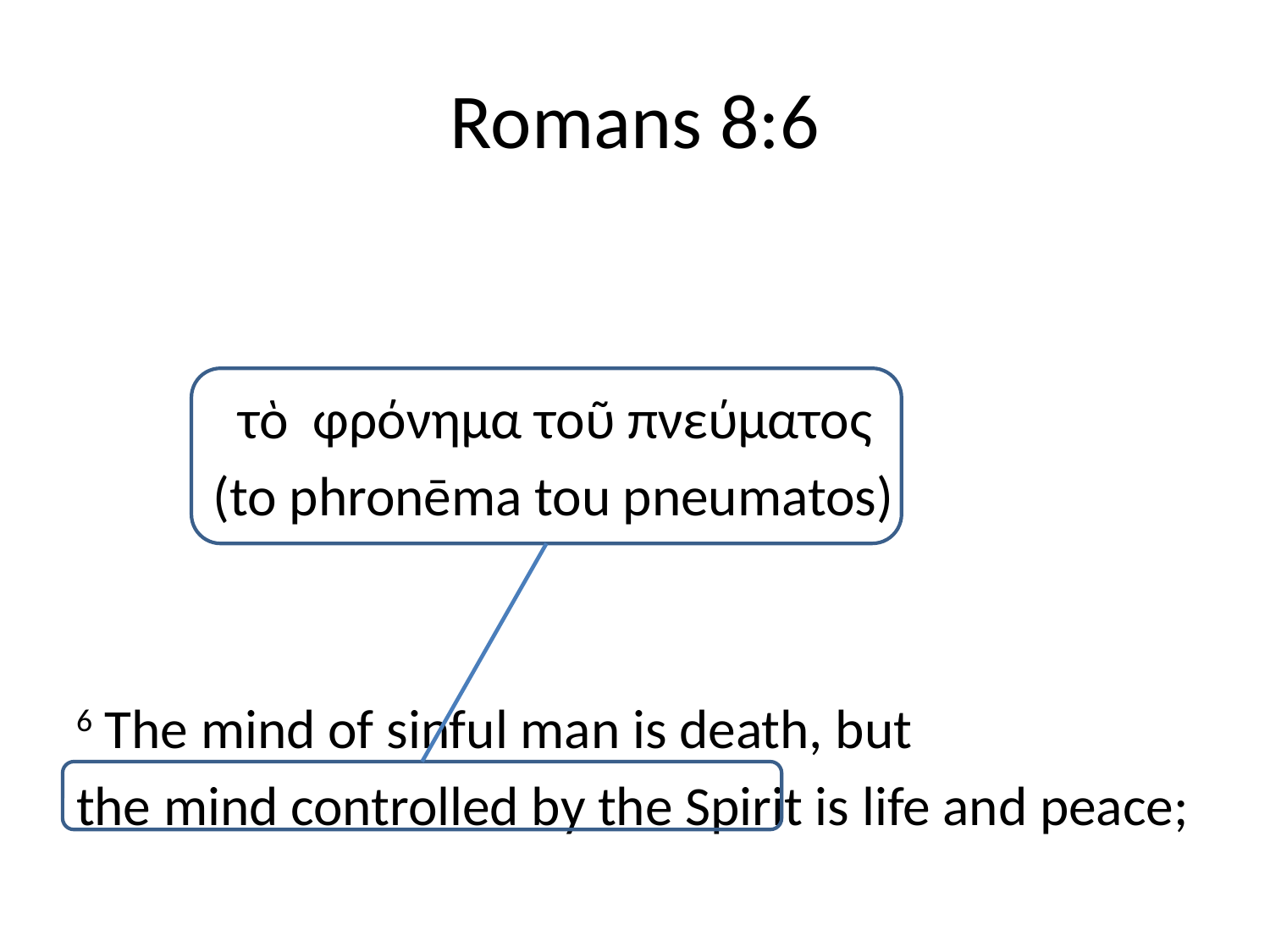

# Romans 8:6

	   τὸ  φρόνημα τοῦ πνεύματος
	 (to phronēma tou pneumatos)

6 The mind of sinful man is death, but
the mind controlled by the Spirit is life and peace;